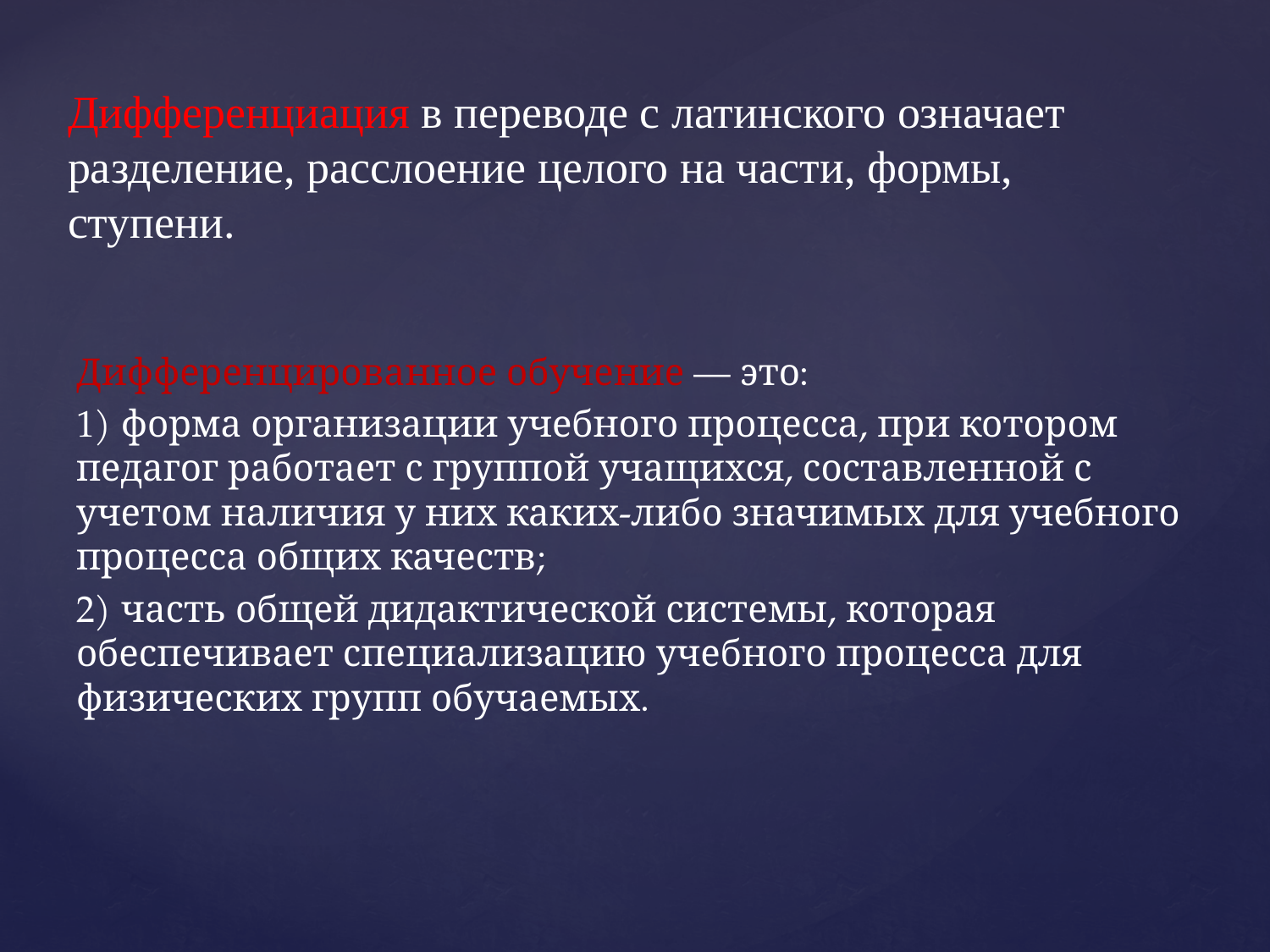

# Дифференциация в переводе с латинского означа­ет разделение, расслоение целого на части, формы, ступени.
Дифференцированное обучение — это:
1) форма организации учебного процесса, при котором педагог работает с группой учащихся, составленной с учетом наличия у них каких-либо значимых для учебного процесса общих качеств;
2) часть общей дидактической системы, которая обеспечивает специализацию учебного процесса для физических групп обучаемых.